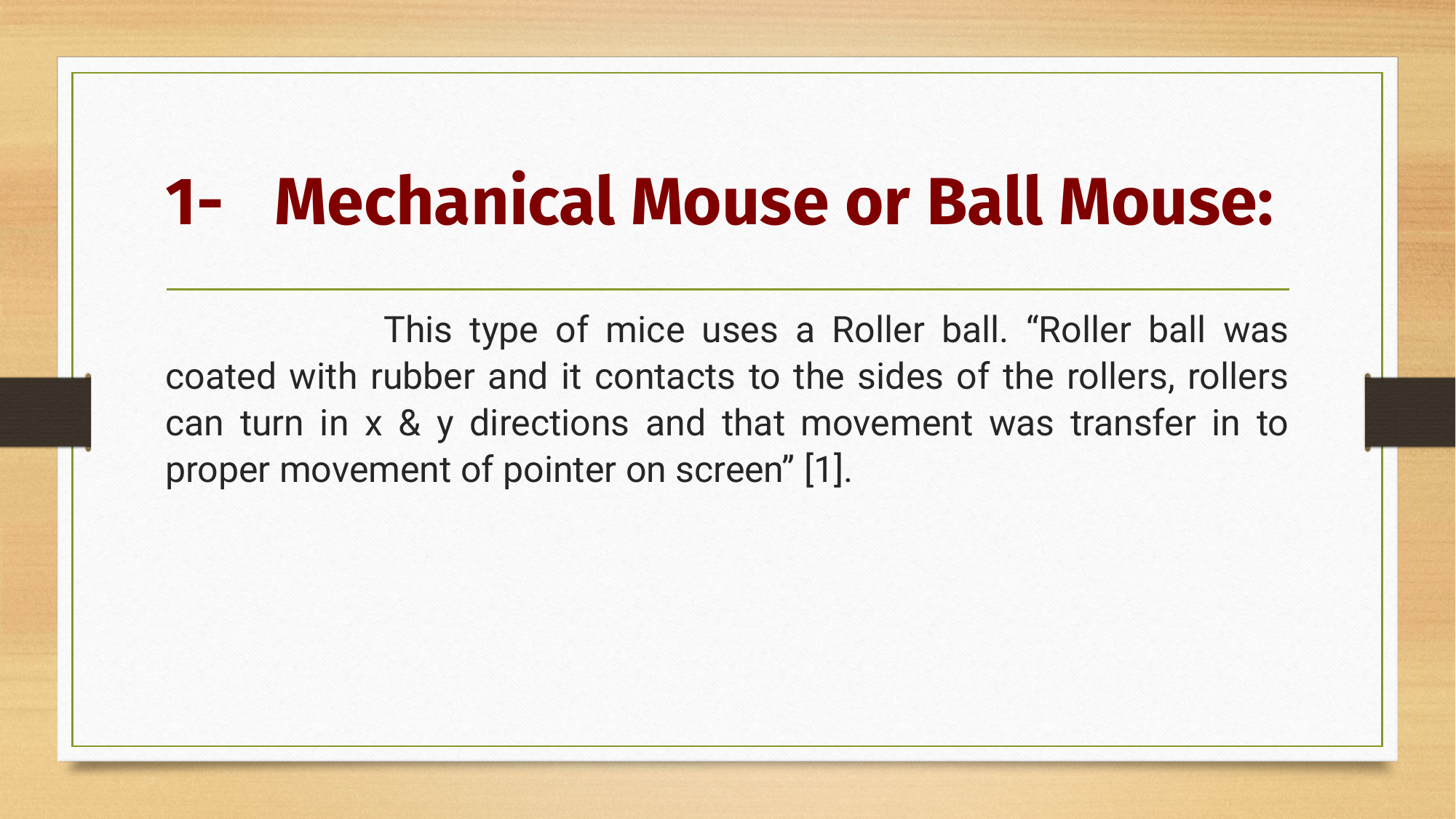

# 1-	Mechanical Mouse or Ball Mouse:
		This type of mice uses a Roller ball. “Roller ball was coated with rubber and it contacts to the sides of the rollers, rollers can turn in x & y directions and that movement was transfer in to proper movement of pointer on screen” [1].